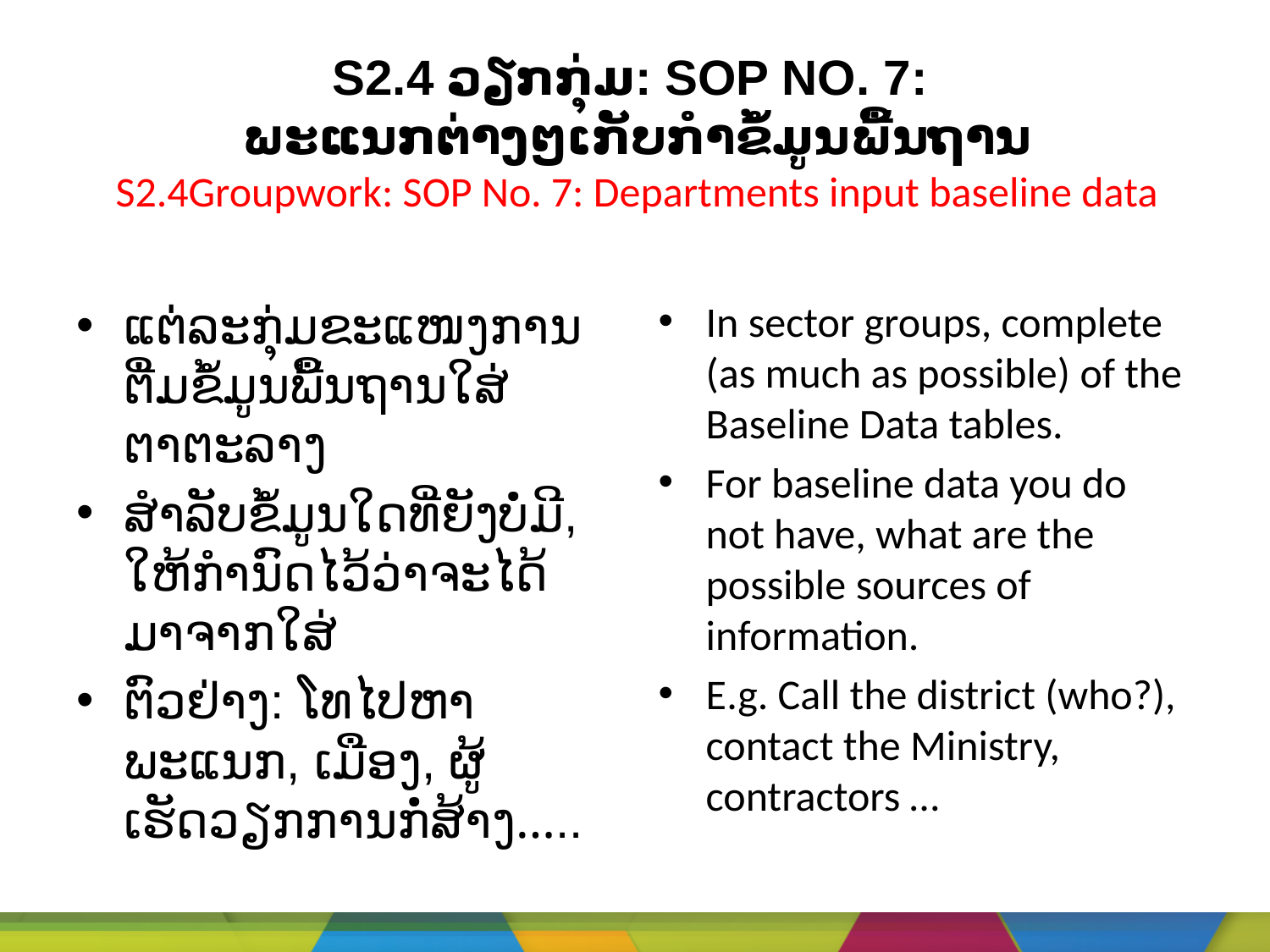

# S2.4 ວຽກກຸ່ມ: SOP NO. 7: ພະແນກຕ່າງໆເກັບກໍາຂໍ້ມູນພື້ນຖານ S2.4Groupwork: SOP No. 7: Departments input baseline data
ແຕ່ລະກຸ່ມຂະແໜງການ ຕື່ມຂໍ້ມູນພື້ນຖານໃສ່ຕາຕະລາງ
ສໍາລັບຂໍ້ມູນໃດທີ່ຍັງບໍ່ມີ, ໃຫ້ກໍານົດໄວ້ວ່າຈະໄດ້ມາຈາກໃສ່
ຕົວຢ່າງ: ໂທໄປຫາ ພະແນກ, ເມືອງ, ຜູ້ເຮັດວຽກການກໍ່ສ້າງ…..

In sector groups, complete (as much as possible) of the Baseline Data tables.
For baseline data you do not have, what are the possible sources of information.
E.g. Call the district (who?), contact the Ministry, contractors …